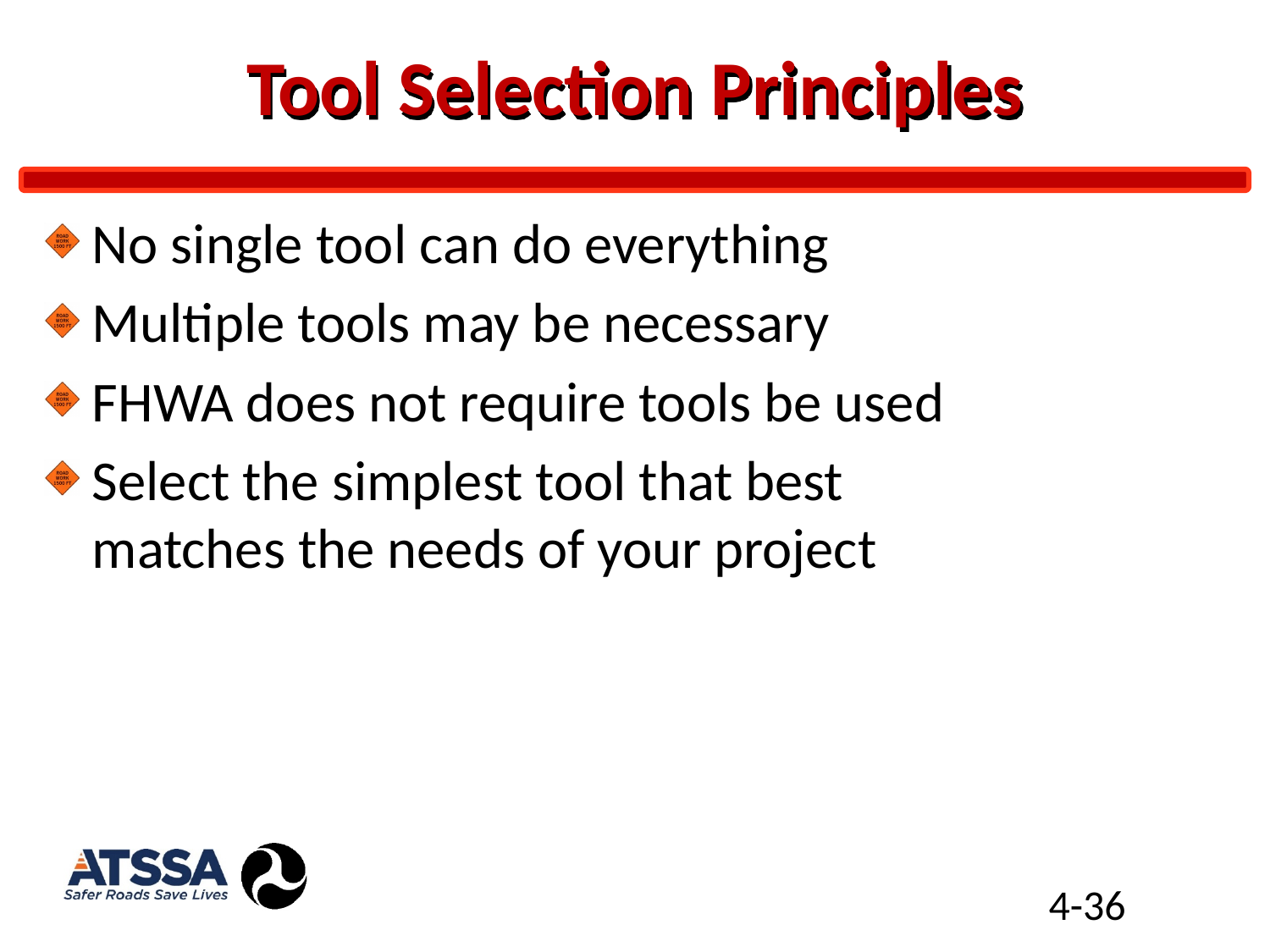

# Tool Selection Principles
No single tool can do everything
Multiple tools may be necessary
FHWA does not require tools be used
Select the simplest tool that best matches the needs of your project